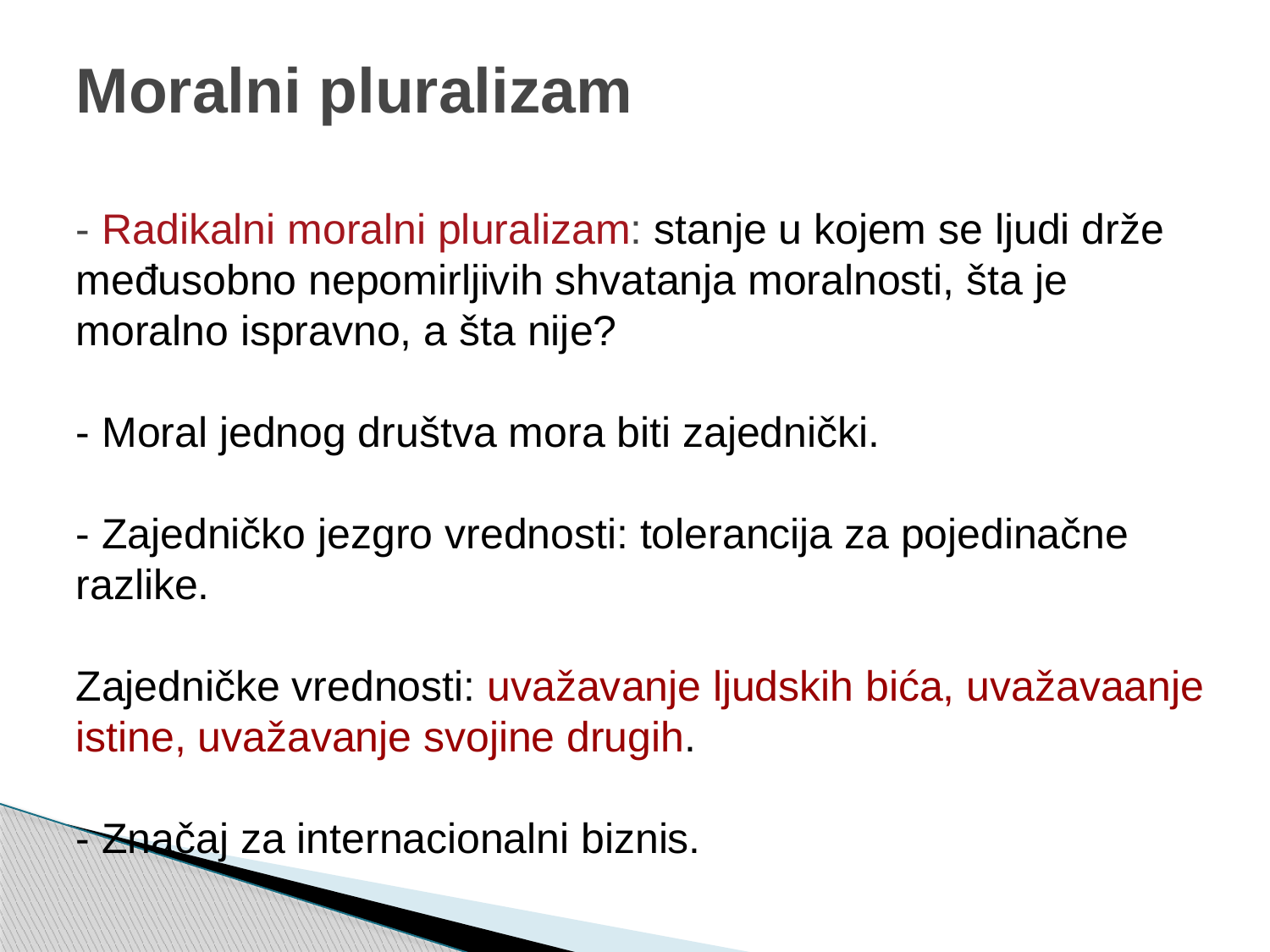

# Moralni pluralizam - Radikalni moralni pluralizam: stanje u kojem se ljudi drže međusobno nepomirljivih shvatanja moralnosti, šta je moralno ispravno, a šta nije? - Moral jednog društva mora biti zajednički. - Zajedničko jezgro vrednosti: tolerancija za pojedinačne razlike. Zajedničke vrednosti: uvažavanje ljudskih bića, uvažavaanje istine, uvažavanje svojine drugih. - Značaj za internacionalni biznis.